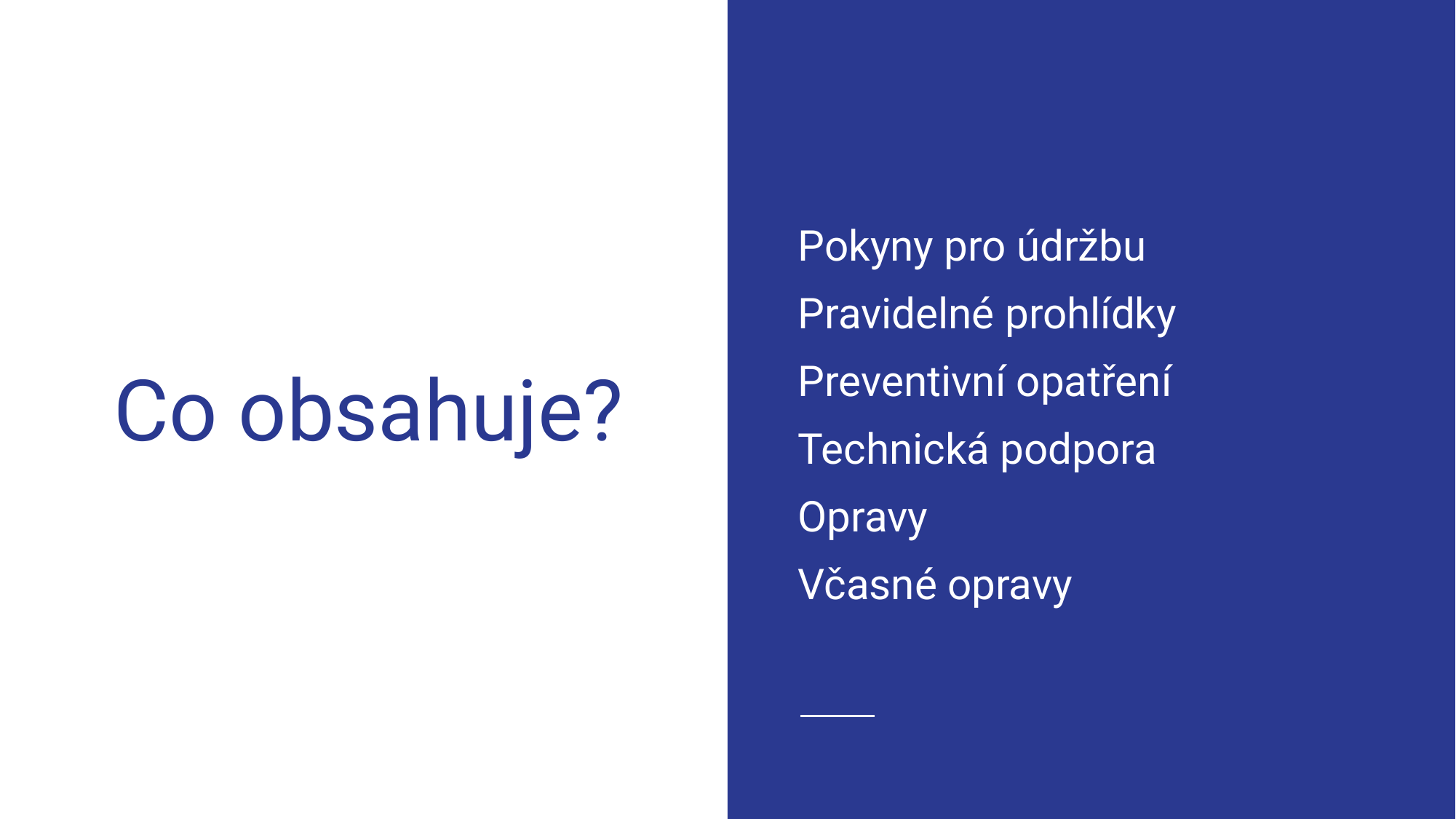

Pokyny pro údržbu
Pravidelné prohlídky
Preventivní opatření
Technická podpora
Opravy
Včasné opravy
# Co obsahuje?